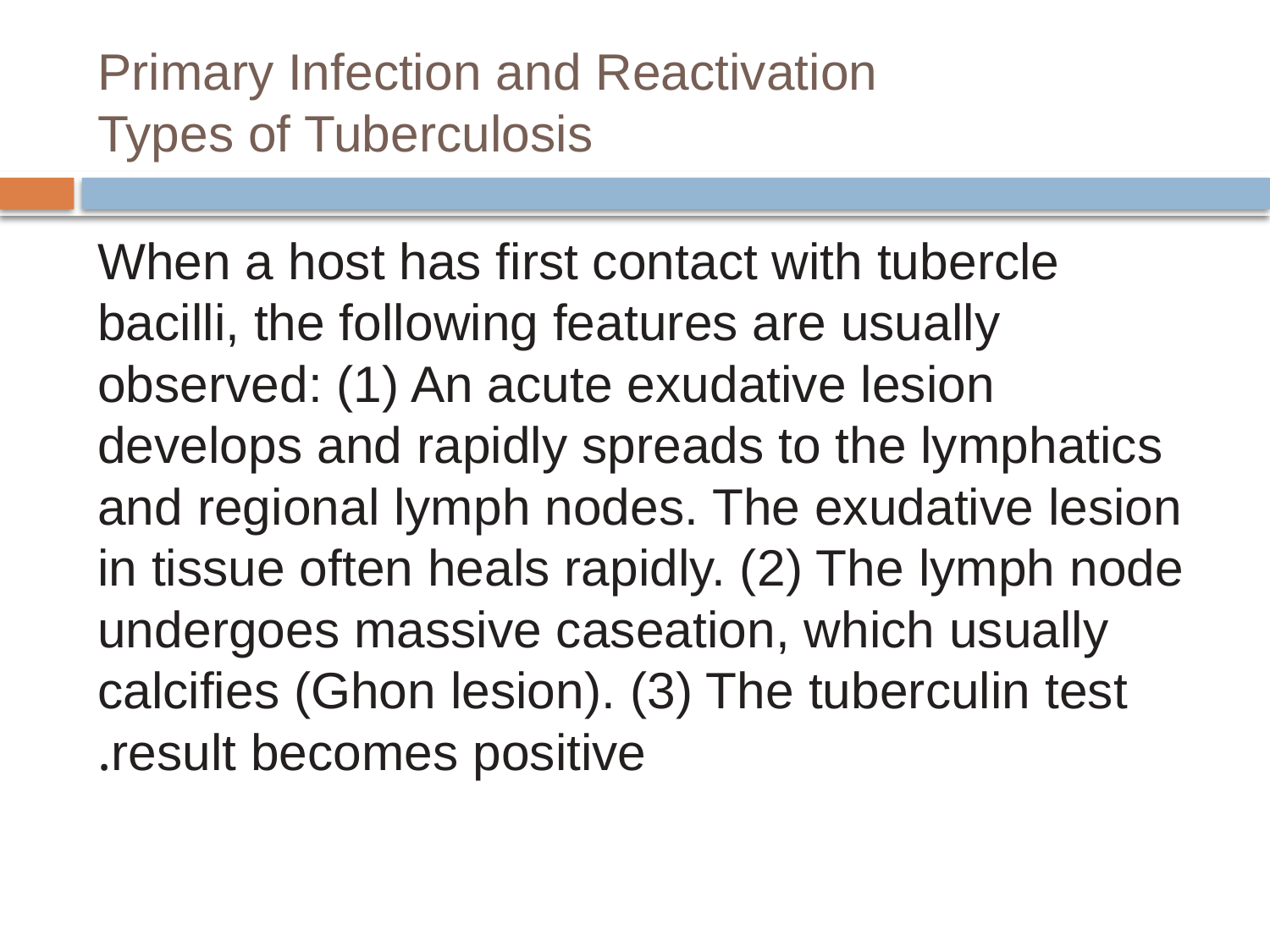

# Primary Infection and Reactivation Types of Tuberculosis
When a host has first contact with tubercle bacilli, the following features are usually observed: (1) An acute exudative lesion develops and rapidly spreads to the lymphatics and regional lymph nodes. The exudative lesion in tissue often heals rapidly. (2) The lymph node undergoes massive caseation, which usually calcifies (Ghon lesion). (3) The tuberculin test result becomes positive.